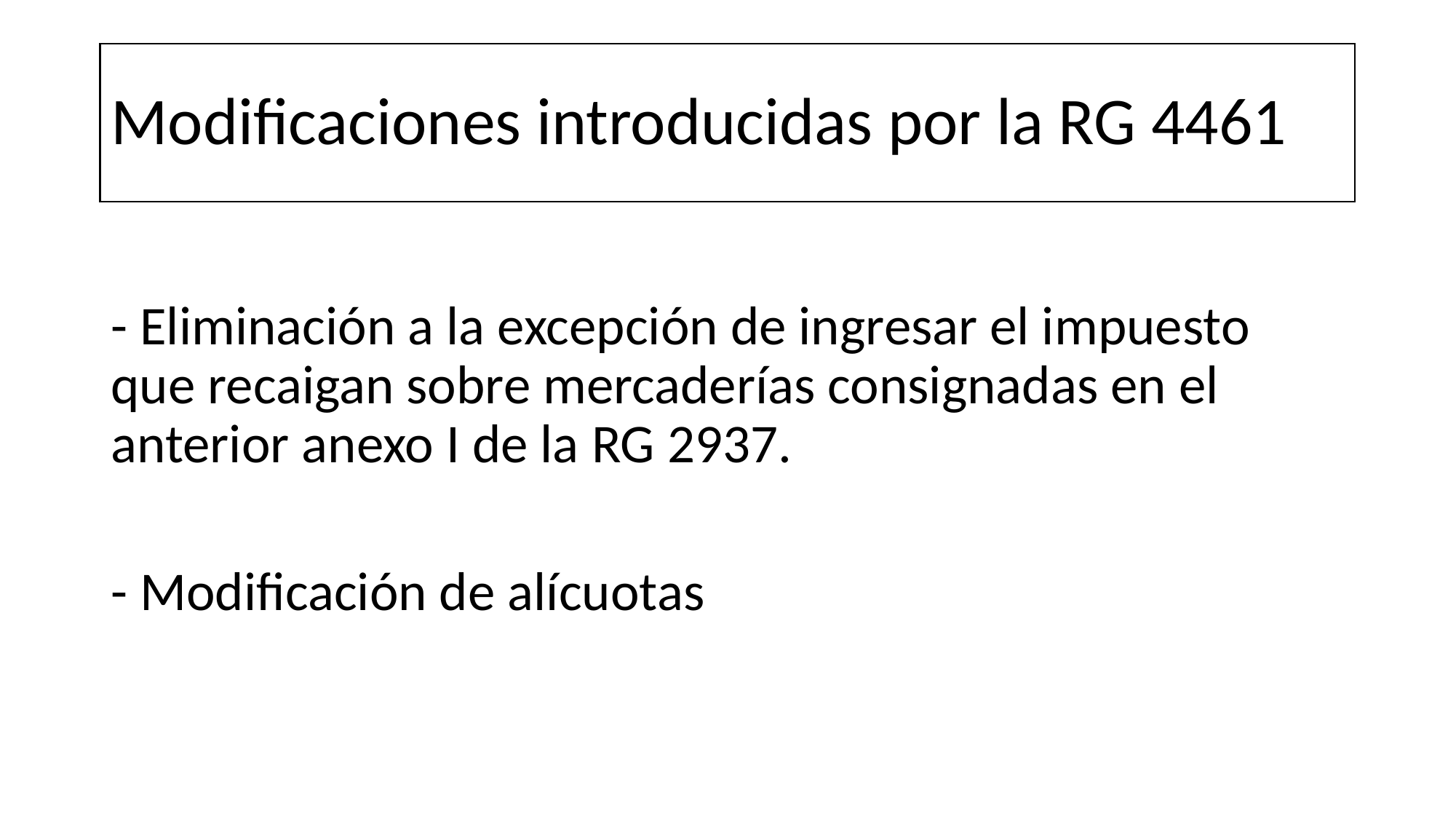

# Modificaciones introducidas por la RG 4461

- Eliminación a la excepción de ingresar el impuesto que recaigan sobre mercaderías consignadas en el anterior anexo I de la RG 2937.

- Modificación de alícuotas